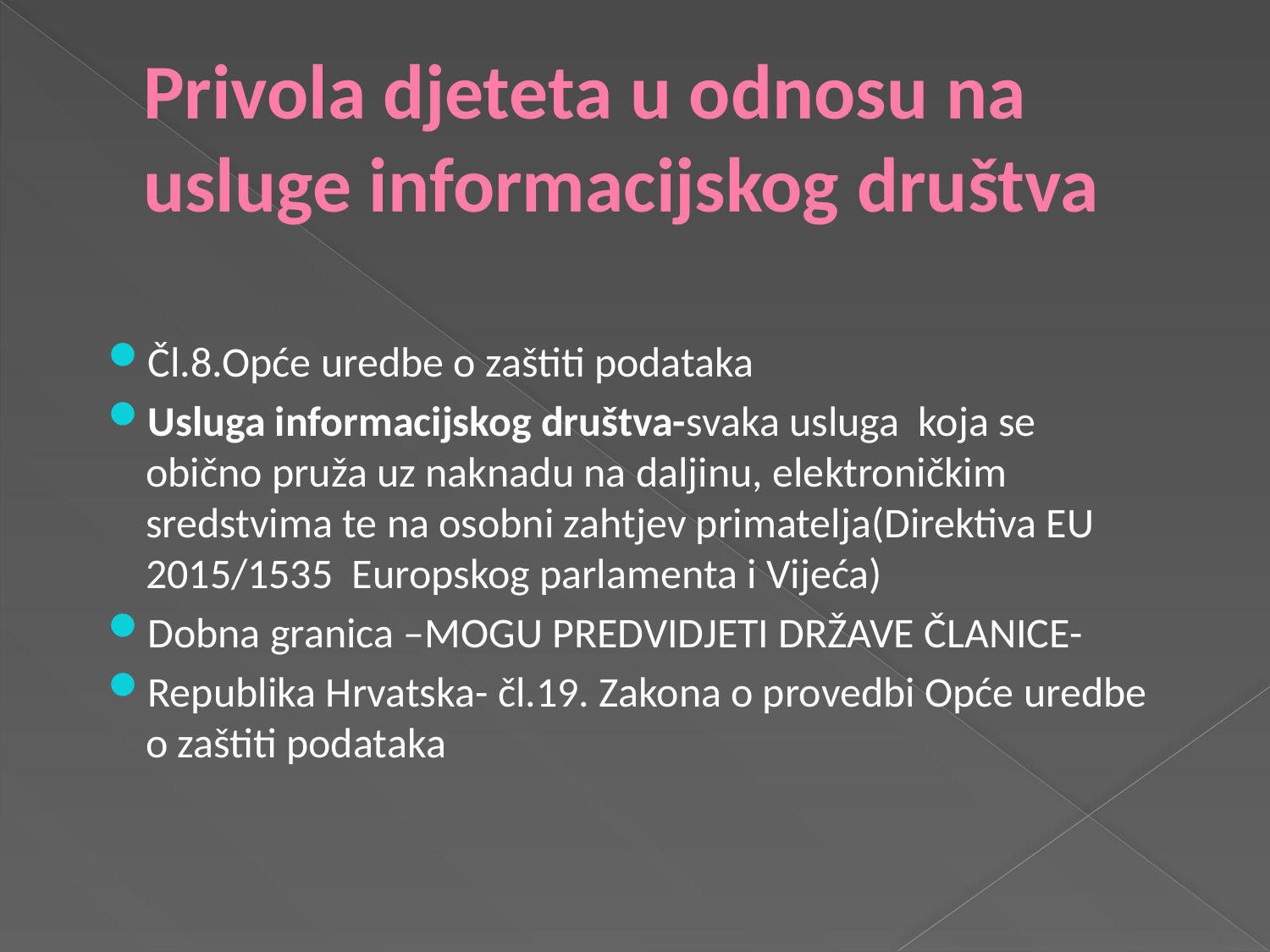

# Privola djeteta u odnosu na usluge informacijskog društva
Čl.8.Opće uredbe o zaštiti podataka
Usluga informacijskog društva-svaka usluga  koja se obično pruža uz naknadu na daljinu, elektroničkim sredstvima te na osobni zahtjev primatelja(Direktiva EU 2015/1535  Europskog parlamenta i Vijeća)
Dobna granica –MOGU PREDVIDJETI DRŽAVE ČLANICE-
Republika Hrvatska- čl.19. Zakona o provedbi Opće uredbe o zaštiti podataka